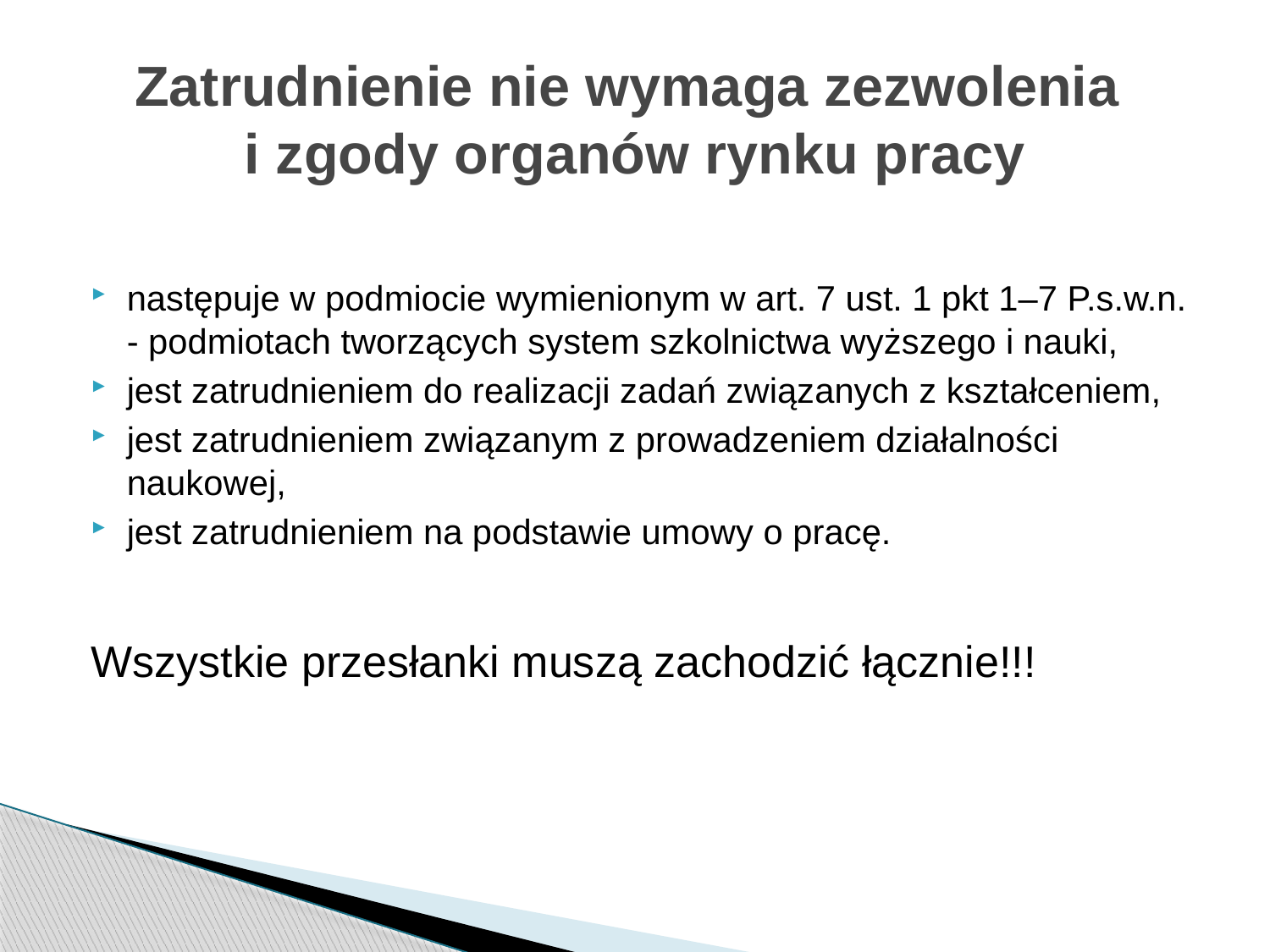

# Zatrudnienie nie wymaga zezwolenia i zgody organów rynku pracy

następuje w podmiocie wymienionym w art. 7 ust. 1 pkt 1–7 P.s.w.n. - podmiotach tworzących system szkolnictwa wyższego i nauki,
jest zatrudnieniem do realizacji zadań związanych z kształceniem,
jest zatrudnieniem związanym z prowadzeniem działalności naukowej,
jest zatrudnieniem na podstawie umowy o pracę.

Wszystkie przesłanki muszą zachodzić łącznie!!!